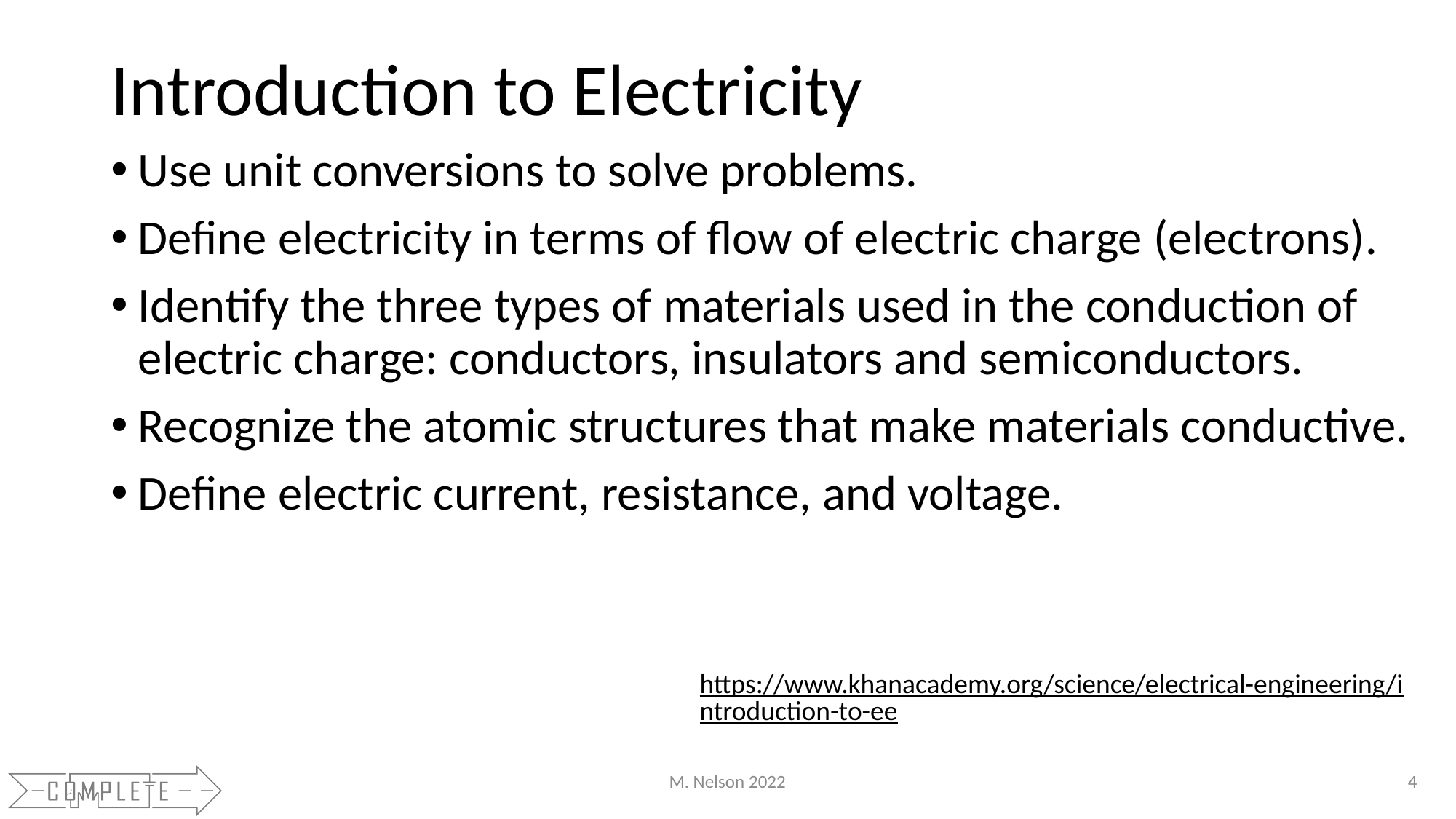

# Introduction to Electricity
Use unit conversions to solve problems.
Define electricity in terms of flow of electric charge (electrons).
Identify the three types of materials used in the conduction of electric charge: conductors, insulators and semiconductors.
Recognize the atomic structures that make materials conductive.
Define electric current, resistance, and voltage.
https://www.khanacademy.org/science/electrical-engineering/introduction-to-ee
M. Nelson 2022
4